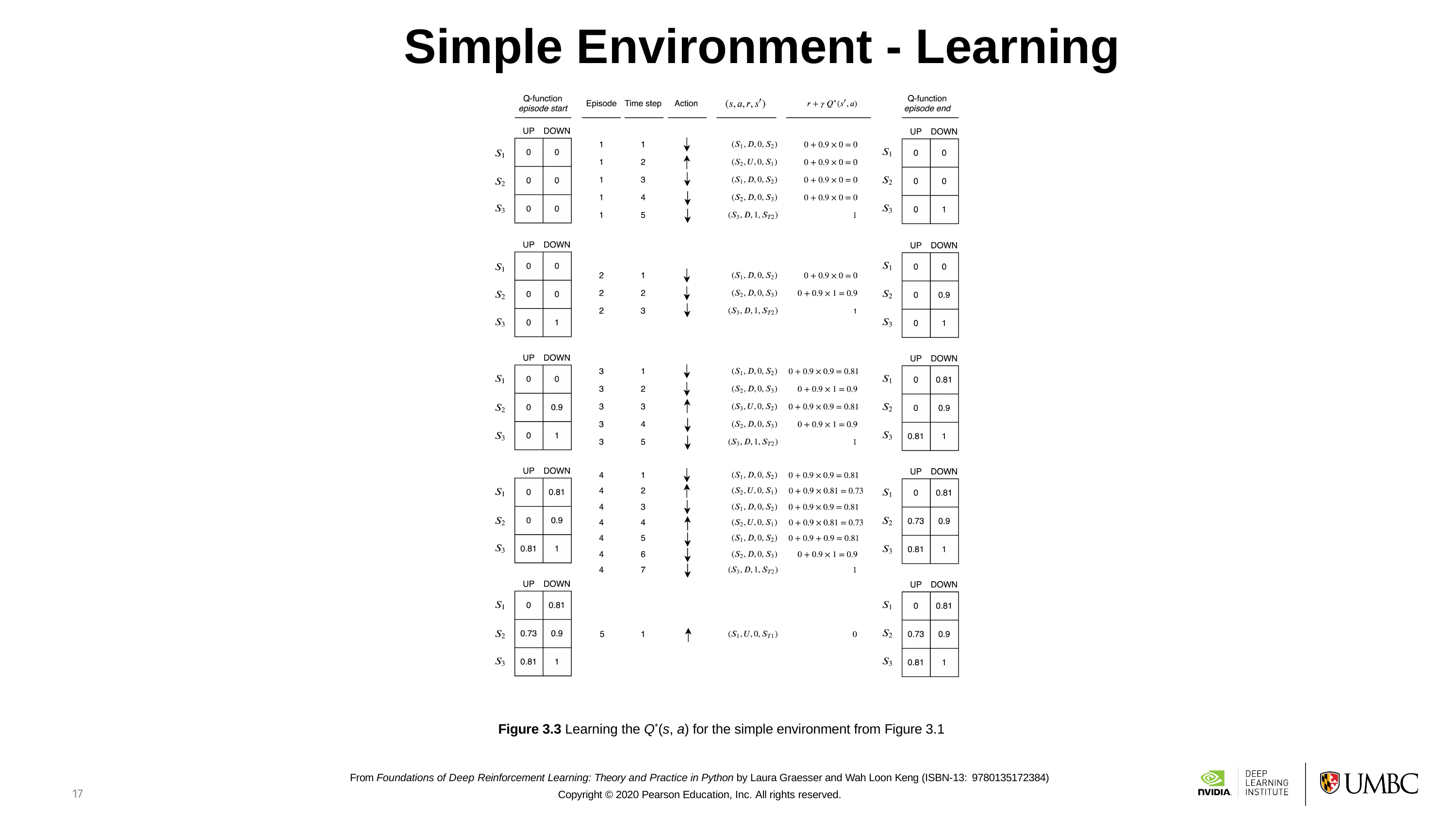

Simple Environment - Learning

Figure 3.3 Learning the Q*(s, a) for the simple environment from Figure 3.1
From Foundations of Deep Reinforcement Learning: Theory and Practice in Python by Laura Graesser and Wah Loon Keng (ISBN-13: 9780135172384)
Copyright © 2020 Pearson Education, Inc. All rights reserved.